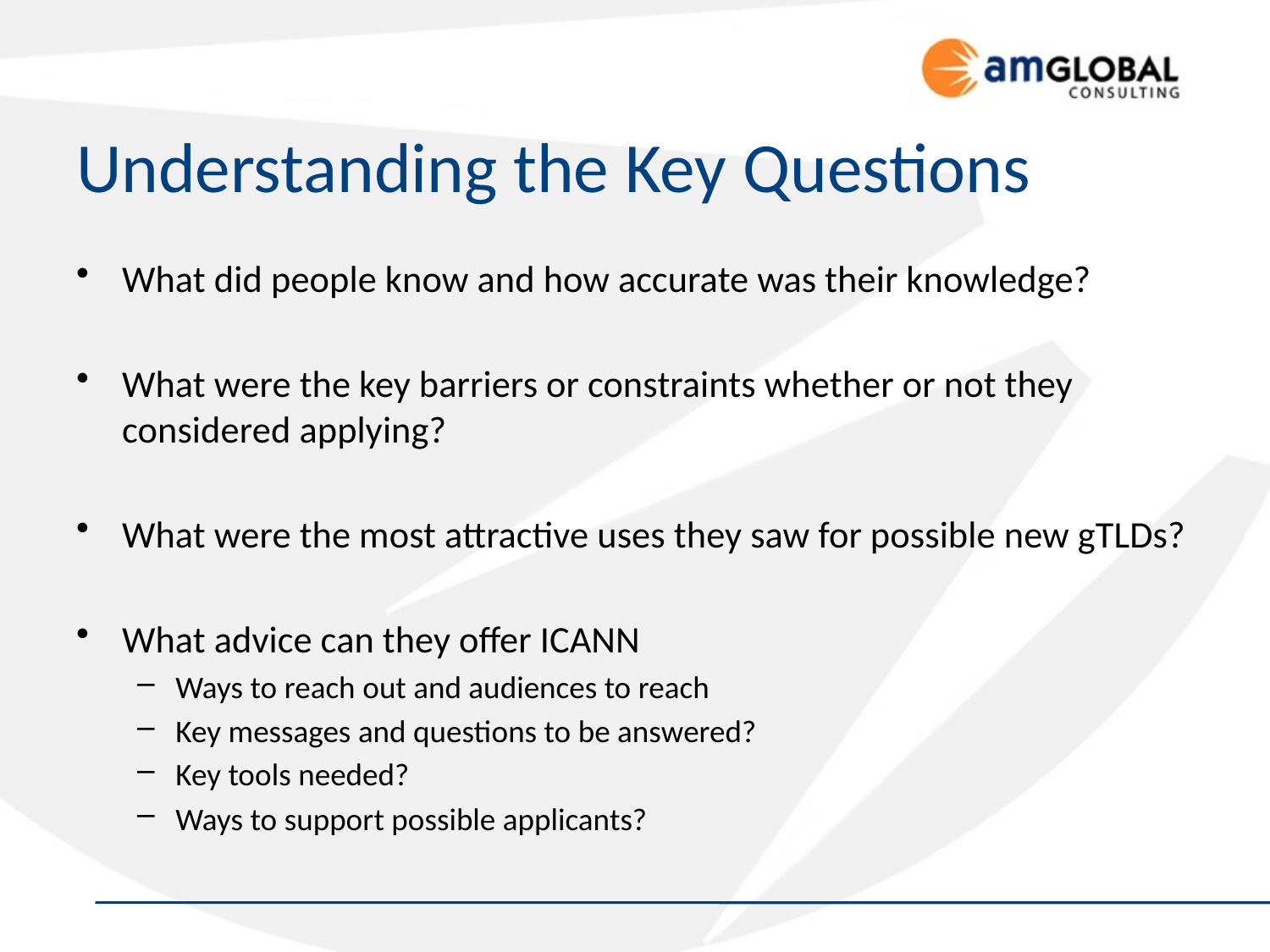

# Understanding the Key Questions

What did people know and how accurate was their knowledge?

What were the key barriers or constraints whether or not they considered applying?

What were the most attractive uses they saw for possible new gTLDs?

What advice can they offer ICANN
Ways to reach out and audiences to reach
Key messages and questions to be answered?
Key tools needed?
Ways to support possible applicants?